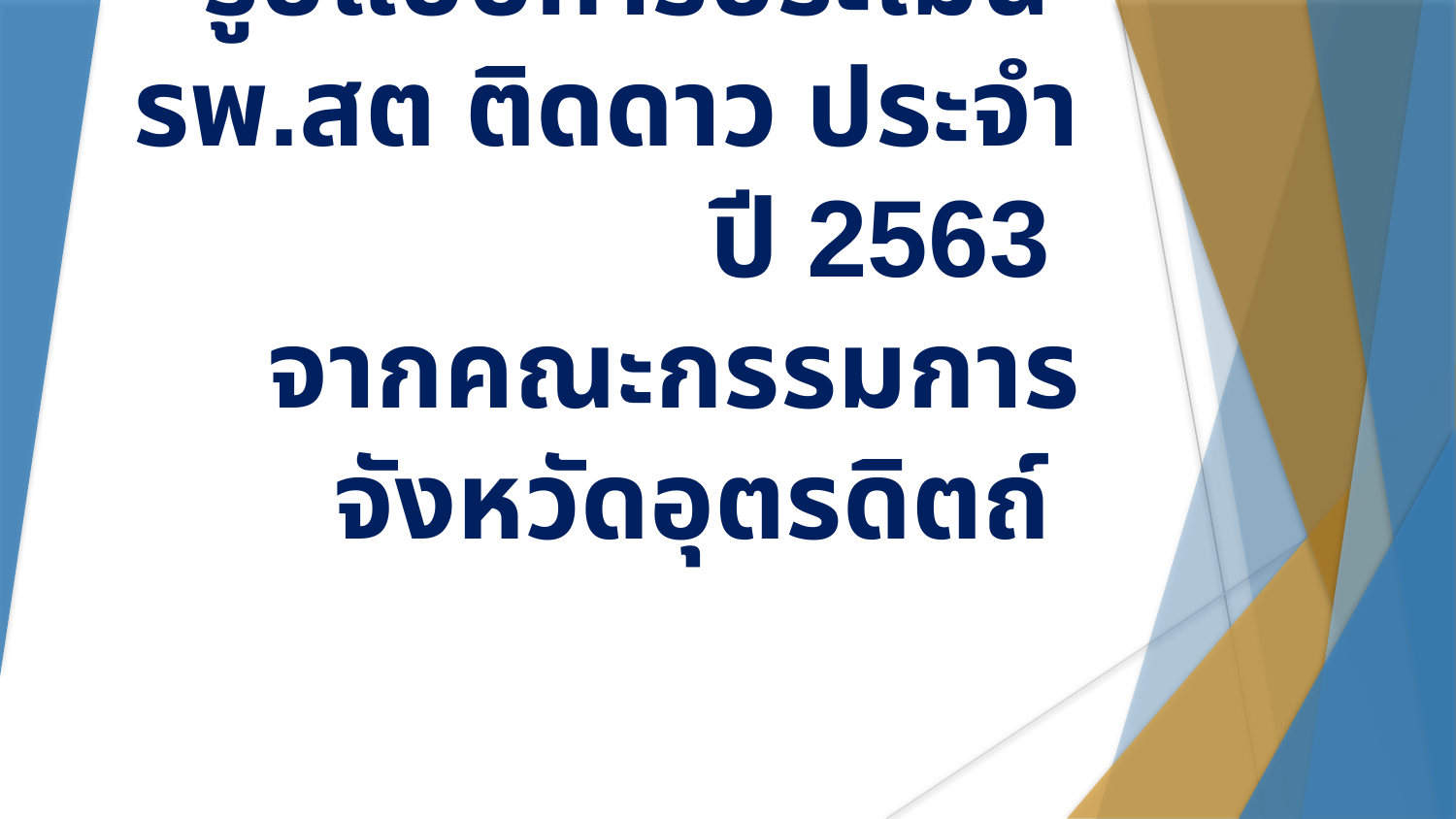

# รูปแบบการประเมิน รพ.สต ติดดาว ประจำปี 2563 จากคณะกรรมการจังหวัดอุตรดิตถ์